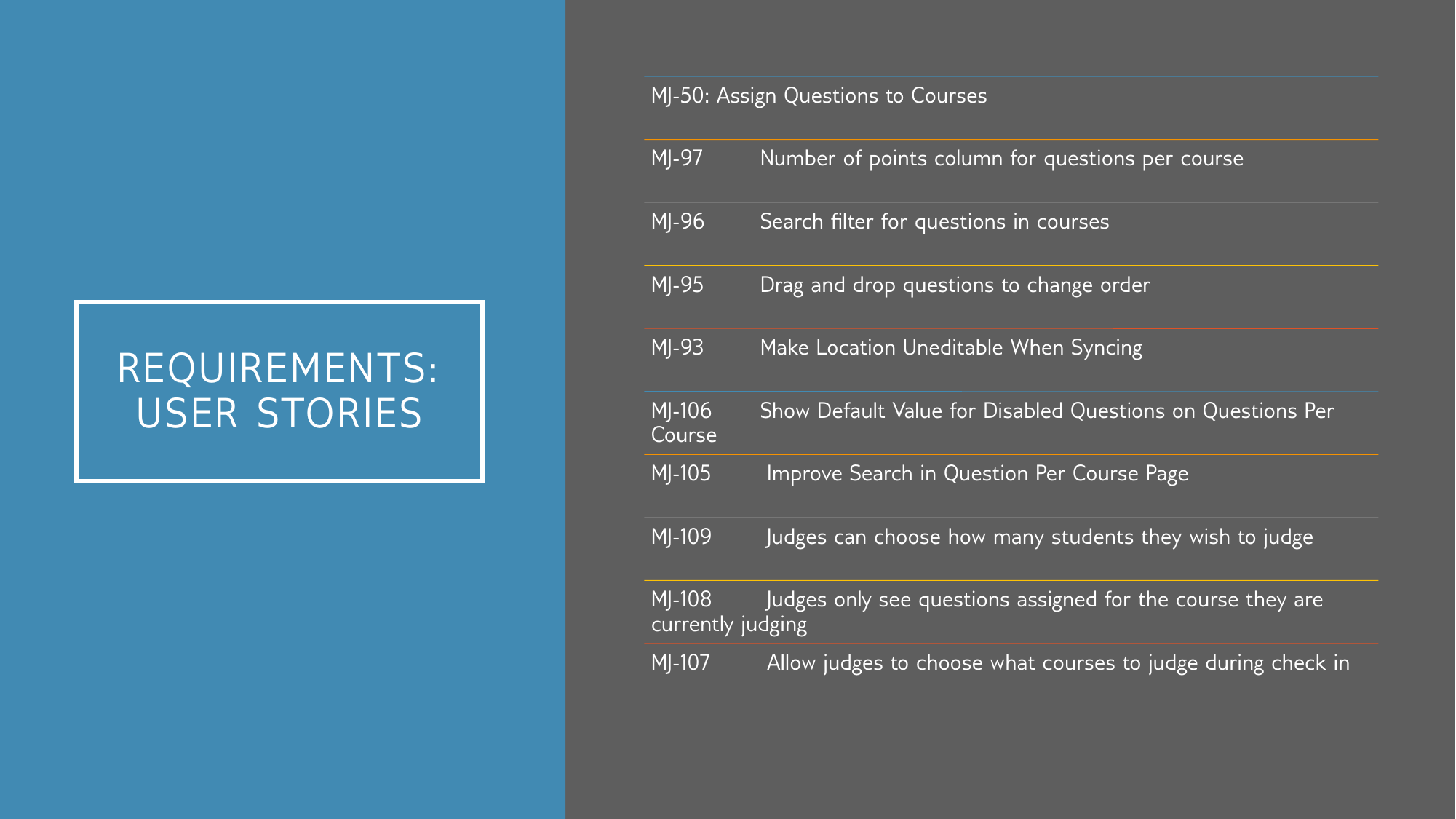

MJ-50: Assign Questions to Courses
MJ-97 	Number of points column for questions per course
MJ-96 	Search filter for questions in courses
MJ-95 	Drag and drop questions to change order
MJ-93 	Make Location Uneditable When Syncing
MJ-106 	Show Default Value for Disabled Questions on Questions Per Course
MJ-105	 Improve Search in Question Per Course Page
MJ-109	 Judges can choose how many students they wish to judge
MJ-108	 Judges only see questions assigned for the course they are currently judging
MJ-107	 Allow judges to choose what courses to judge during check in
# Requirements: User Stories